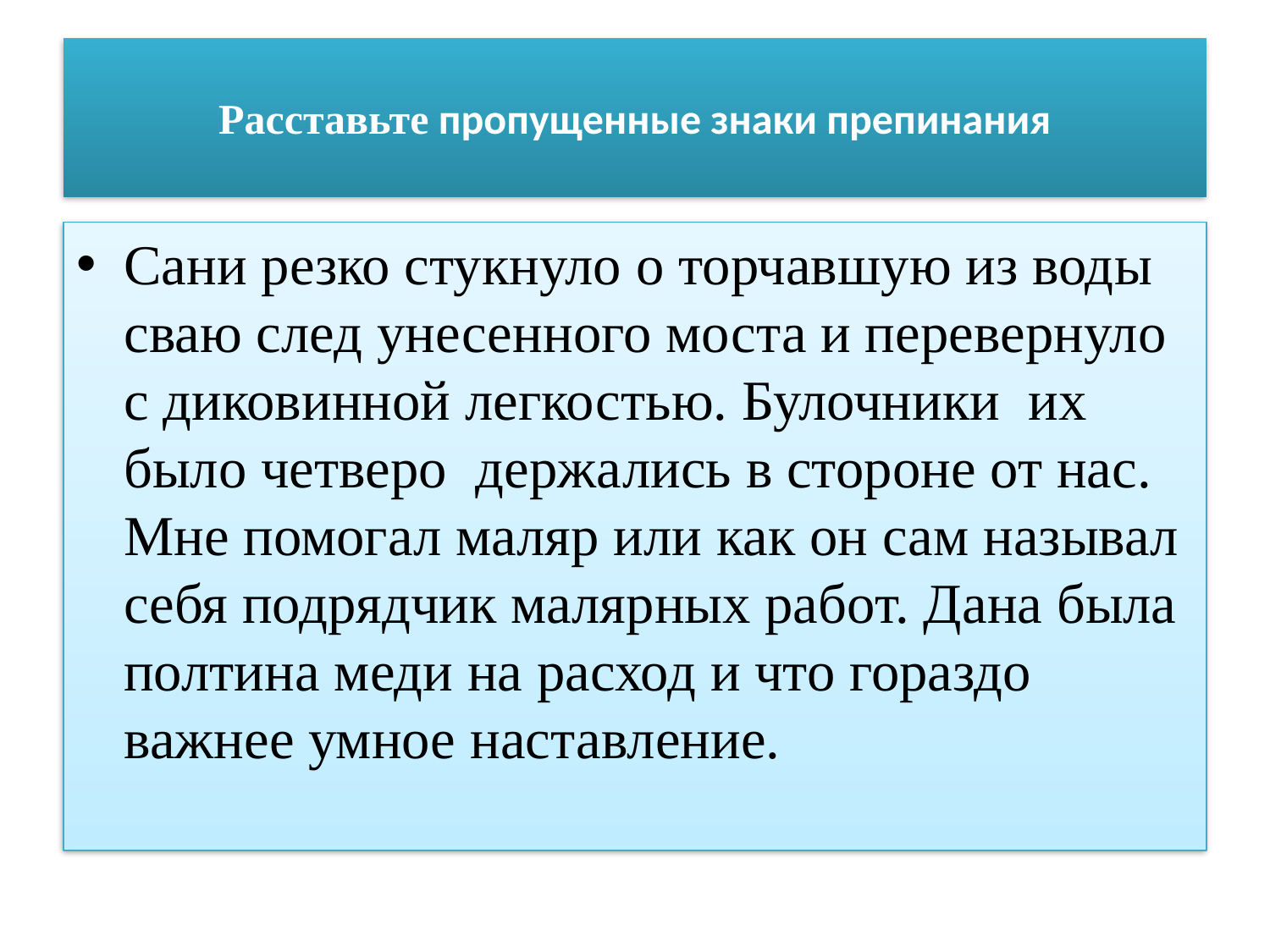

# Расставьте пропущенные знаки препинания
Сани резко стукнуло о торчавшую из воды сваю след унесенного моста и перевернуло с диковинной легкостью. Булочники  их было четверо  держались в стороне от нас. Мне помогал маляр или как он сам называл себя подрядчик малярных работ. Дана была полтина меди на расход и что гораздо важнее умное наставление.